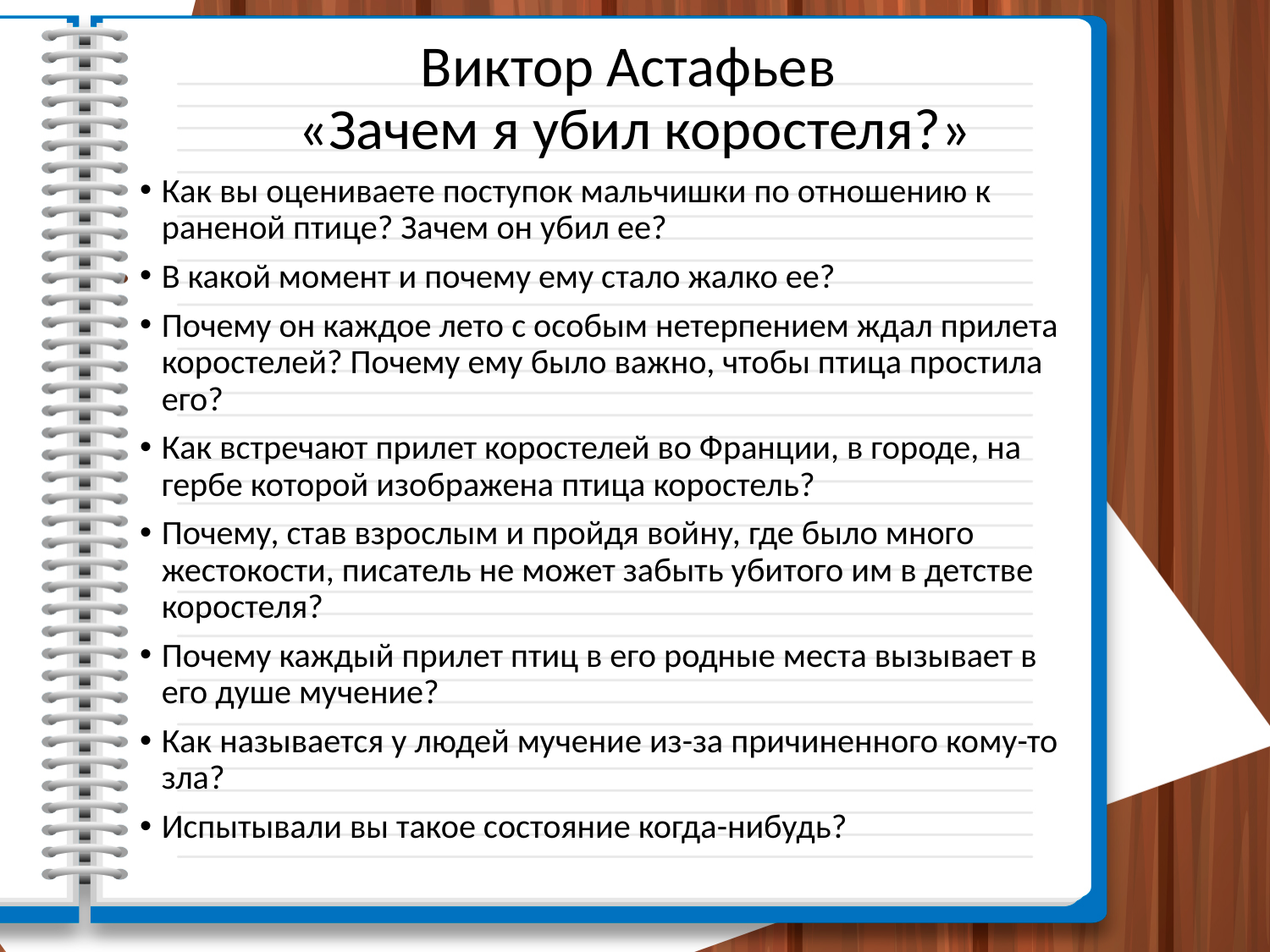

# Виктор Астафьев «Зачем я убил коростеля?»
Как вы оцениваете поступок мальчишки по отношению к раненой птице? Зачем он убил ее?
В какой момент и почему ему стало жалко ее?
Почему он каждое лето с особым нетерпением ждал прилета коростелей? Почему ему было важно, чтобы птица простила его?
Как встречают прилет коростелей во Франции, в городе, на гербе которой изображена птица коростель?
Почему, став взрослым и пройдя войну, где было много жестокости, писатель не может забыть убитого им в детстве коростеля?
Почему каждый прилет птиц в его родные места вызывает в его душе мучение?
Как называется у людей мучение из-за причиненного кому-то зла?
Испытывали вы такое состояние когда-нибудь?